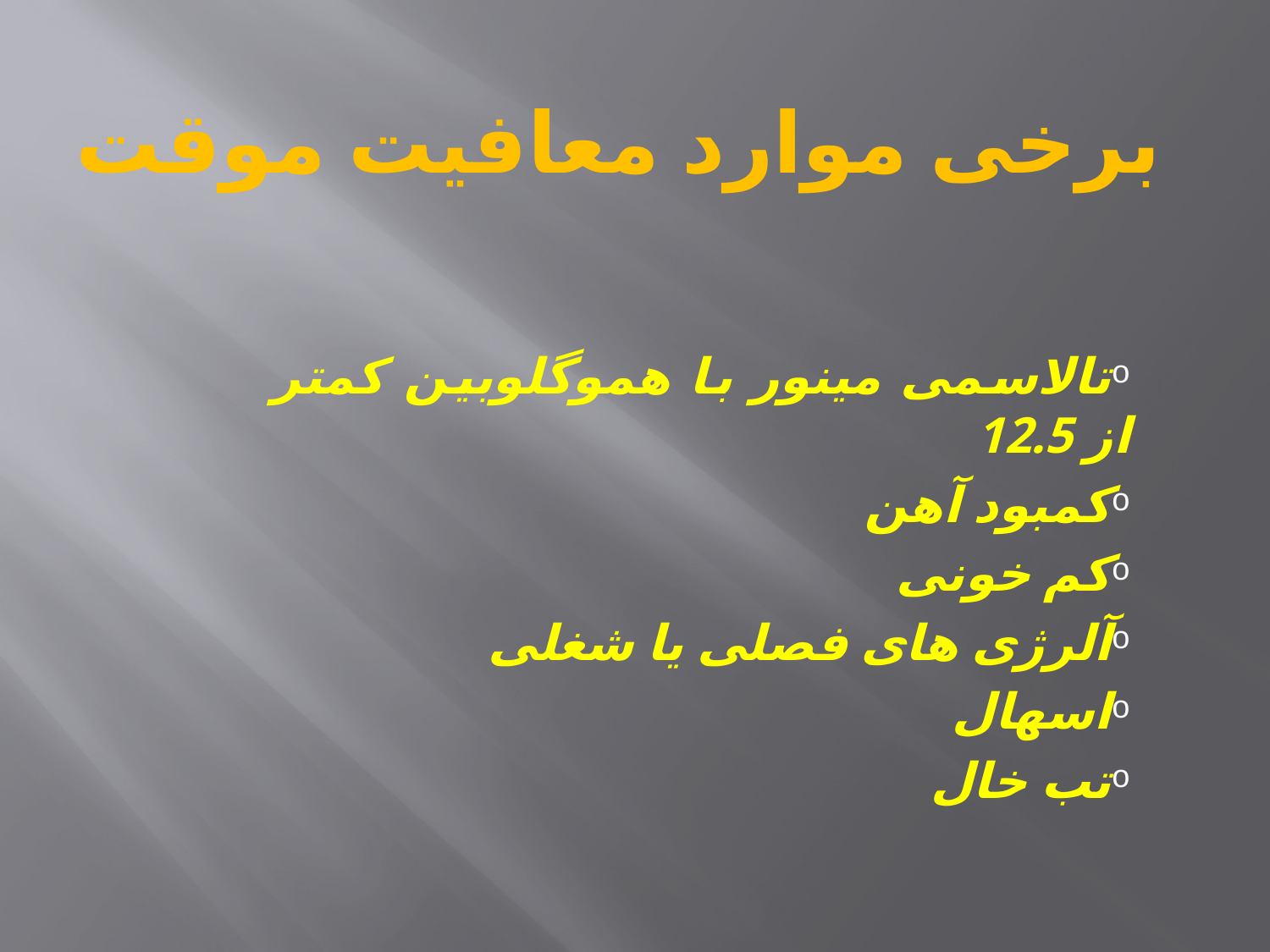

# برخی موارد معافیت موقت
تالاسمی مینور با هموگلوبین کمتر از 12.5
کمبود آهن
کم خونی
آلرژی های فصلی یا شغلی
اسهال
تب خال